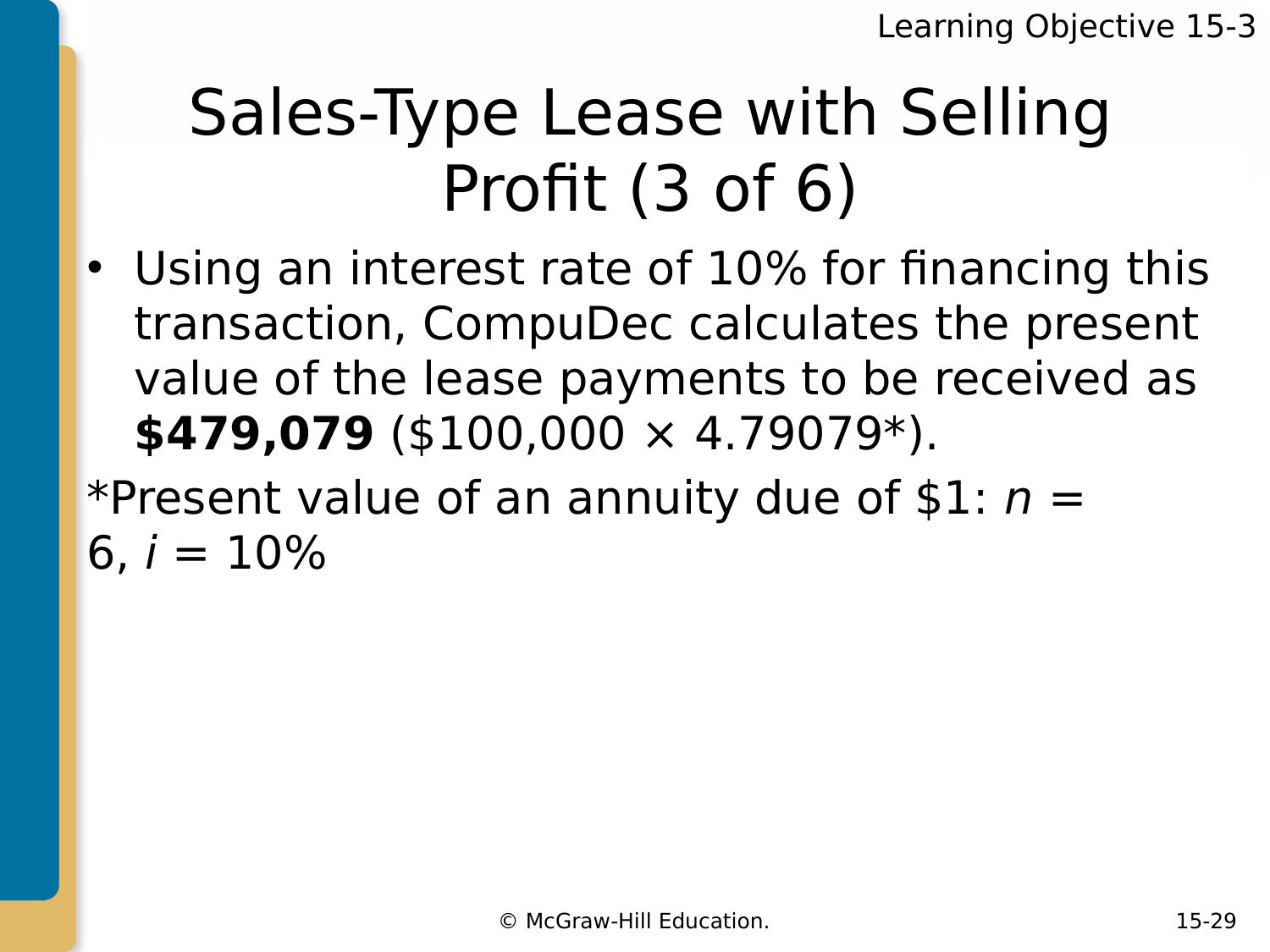

Learning Objective 15-3
# Sales-Type Lease with Selling Profit (3 of 6)
Using an interest rate of 10% for financing this transaction, CompuDec calculates the present value of the lease payments to be received as $479,079 ($100,000 × 4.79079*).
*Present value of an annuity due of $1: n = 6, i = 10%